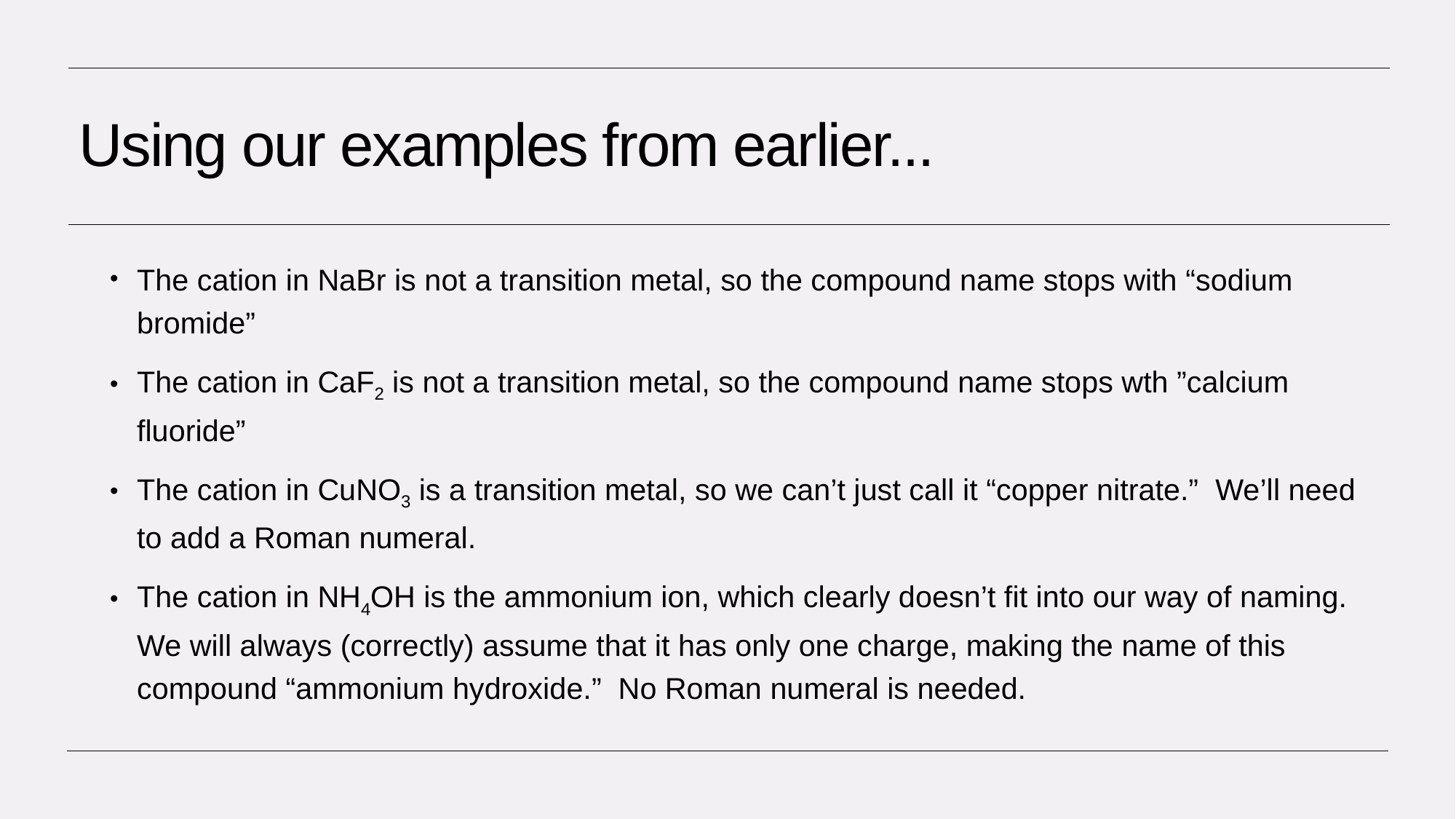

# Using our examples from earlier...
The cation in NaBr is not a transition metal, so the compound name stops with “sodium bromide”
The cation in CaF2 is not a transition metal, so the compound name stops wth ”calcium fluoride”
The cation in CuNO3 is a transition metal, so we can’t just call it “copper nitrate.”  We’ll need to add a Roman numeral.
The cation in NH4OH is the ammonium ion, which clearly doesn’t fit into our way of naming.  We will always (correctly) assume that it has only one charge, making the name of this compound “ammonium hydroxide.”  No Roman numeral is needed.